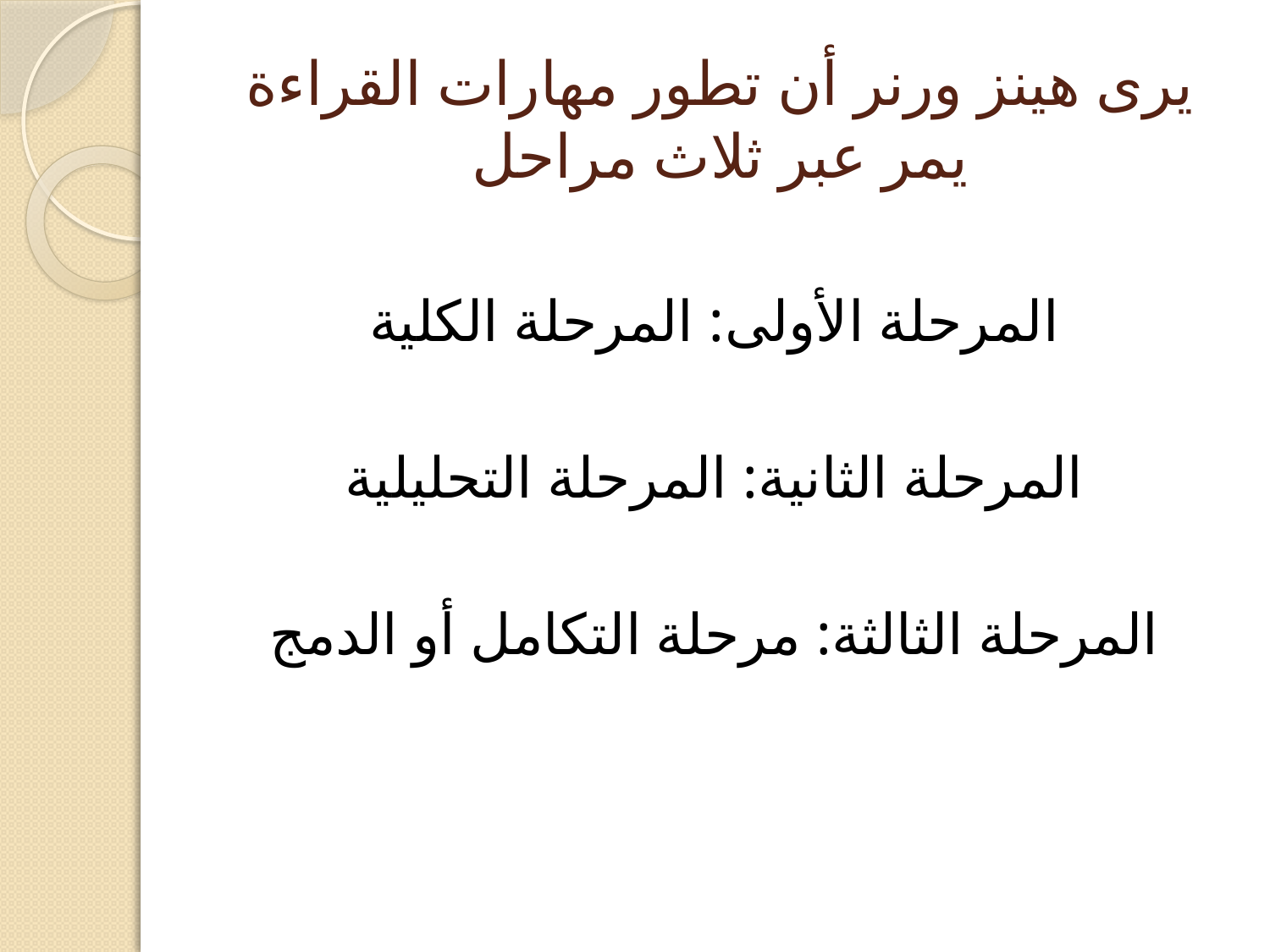

# يرى هينز ورنر أن تطور مهارات القراءة يمر عبر ثلاث مراحل

المرحلة الأولى: المرحلة الكلية

المرحلة الثانية: المرحلة التحليلية

المرحلة الثالثة: مرحلة التكامل أو الدمج